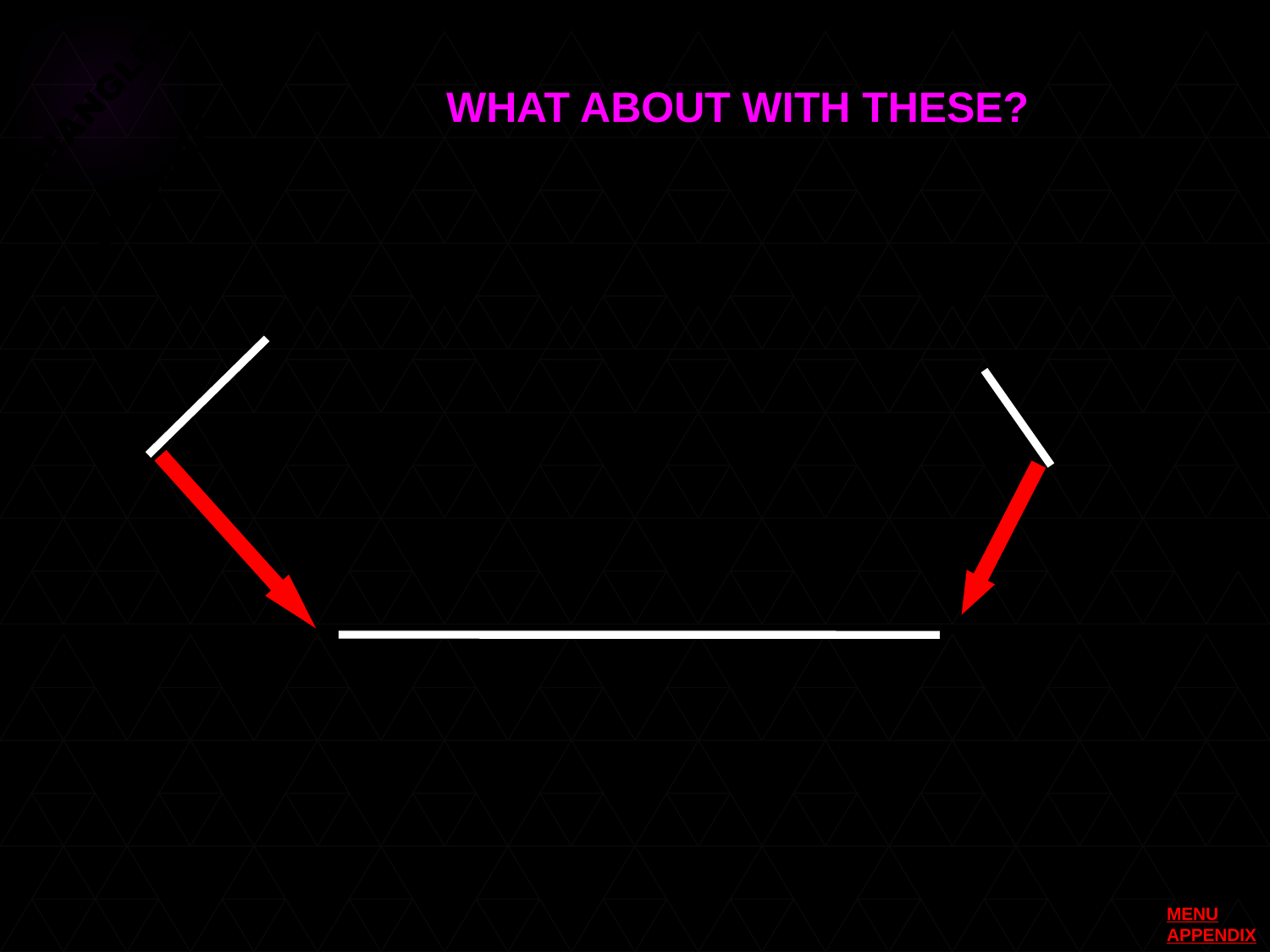

WHAT ABOUT WITH THESE?
TRIANGLES
Inequality

MENU
APPENDIX